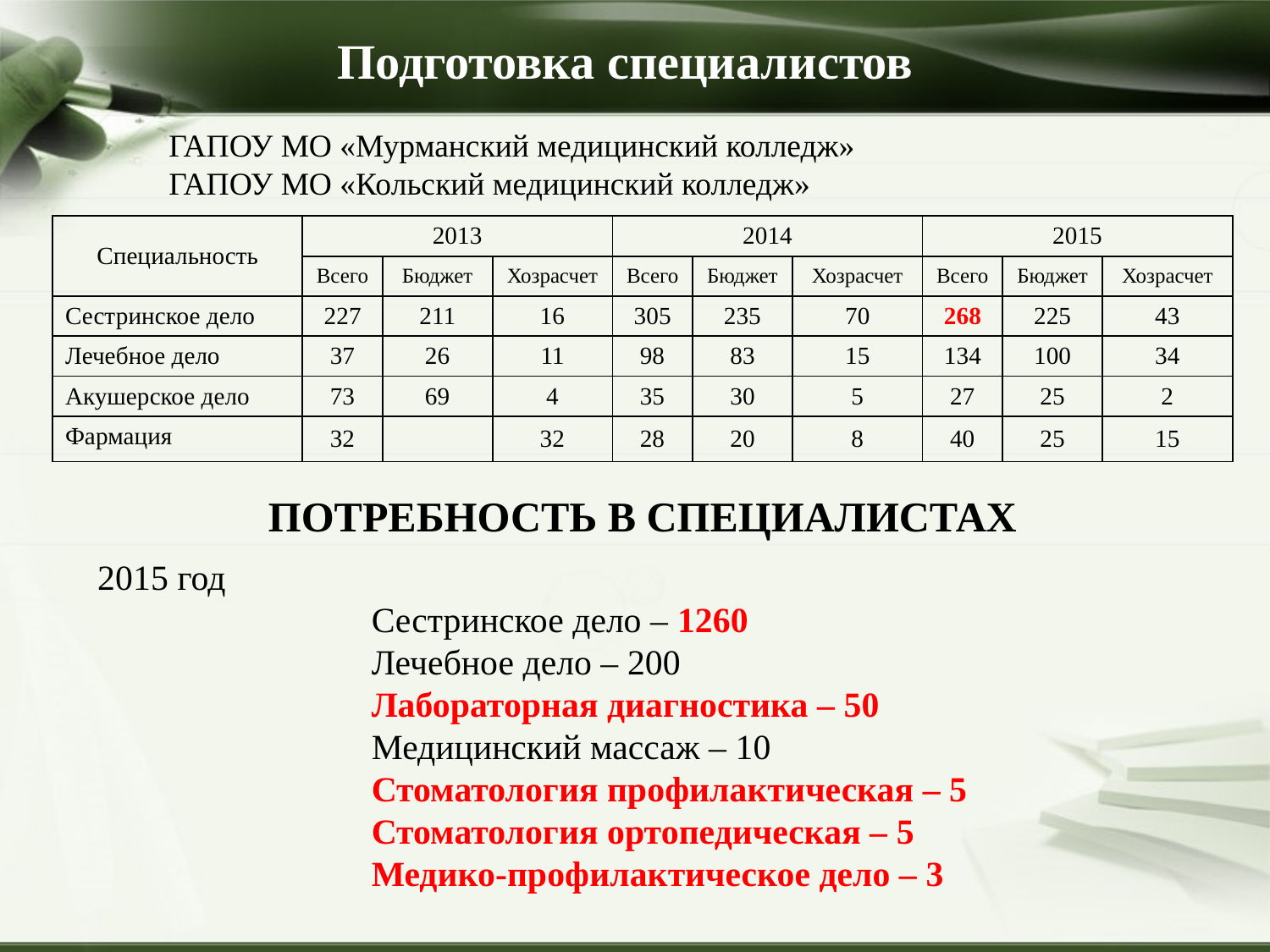

# Подготовка специалистов
ГАПОУ МО «Мурманский медицинский колледж»
ГАПОУ МО «Кольский медицинский колледж»
| Специальность | 2013 |  |  | 2014 |  |  | 2015 |  |  |
| --- | --- | --- | --- | --- | --- | --- | --- | --- | --- |
|  | Всего | Бюджет | Хозрасчет | Всего | Бюджет | Хозрасчет | Всего | Бюджет | Хозрасчет |
| Сестринское дело | 227 | 211 | 16 | 305 | 235 | 70 | 268 | 225 | 43 |
| Лечебное дело | 37 | 26 | 11 | 98 | 83 | 15 | 134 | 100 | 34 |
| Акушерское дело | 73 | 69 | 4 | 35 | 30 | 5 | 27 | 25 | 2 |
| Фармация | 32 |  | 32 | 28 | 20 | 8 | 40 | 25 | 15 |
Потребность в специалистах
2015 год
Сестринское дело – 1260
Лечебное дело – 200
Лабораторная диагностика – 50
Медицинский массаж – 10
Стоматология профилактическая – 5
Стоматология ортопедическая – 5
Медико-профилактическое дело – 3